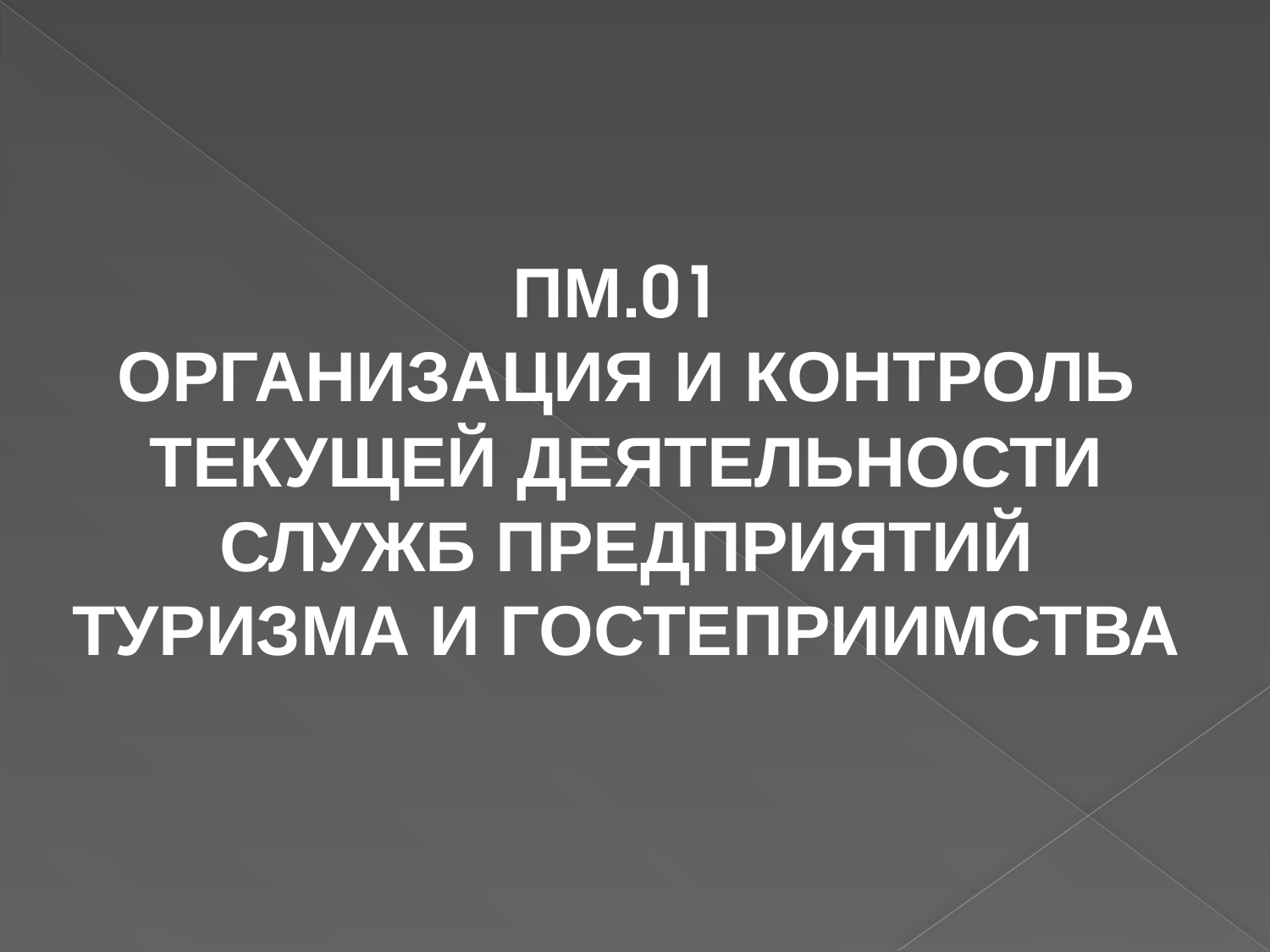

ПМ.01
ОРГАНИЗАЦИЯ И КОНТРОЛЬ ТЕКУЩЕЙ ДЕЯТЕЛЬНОСТИ СЛУЖБ ПРЕДПРИЯТИЙ ТУРИЗМА И ГОСТЕПРИИМСТВА